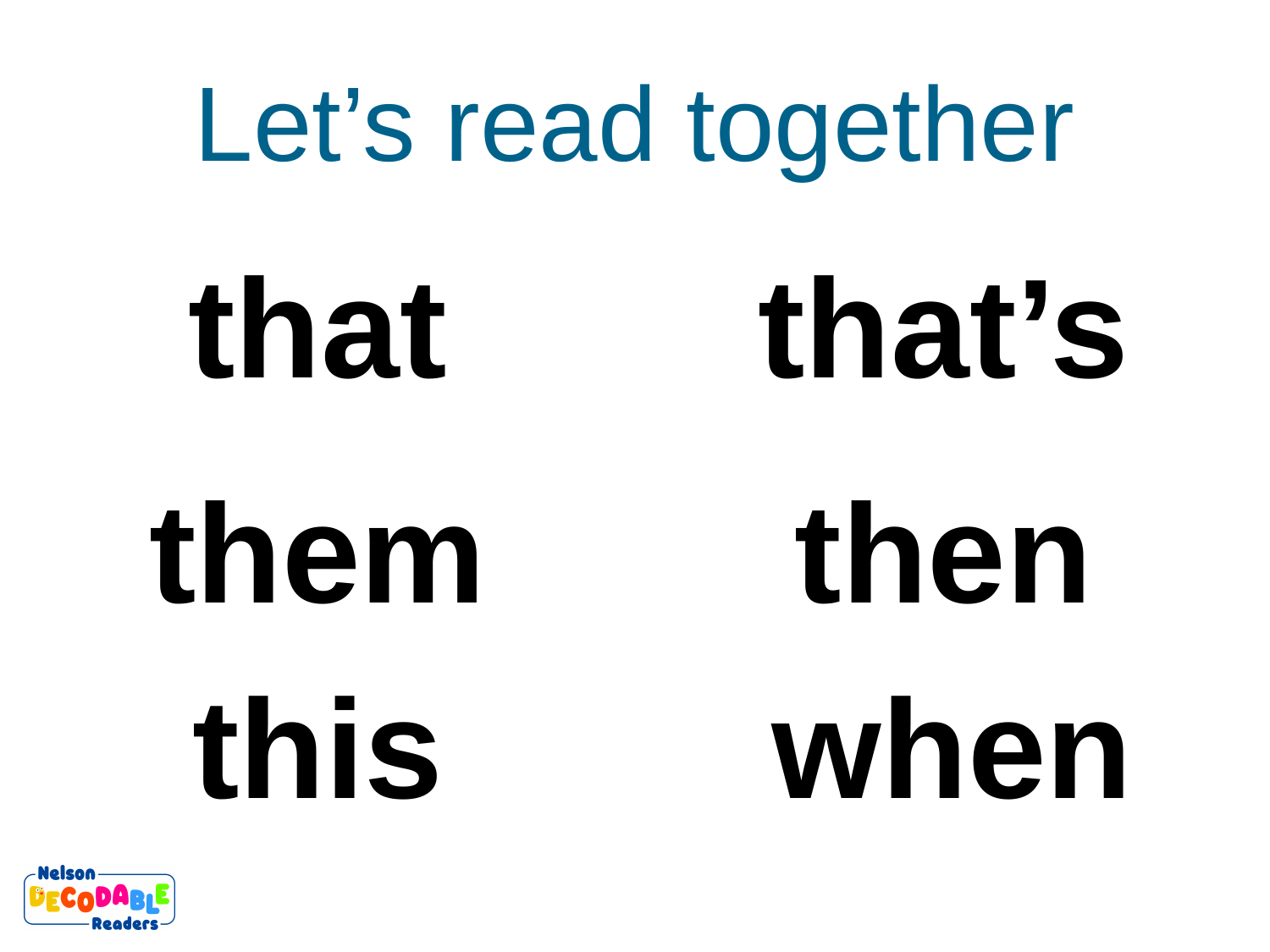

Let’s read together
that
that’s
them
then
when
this